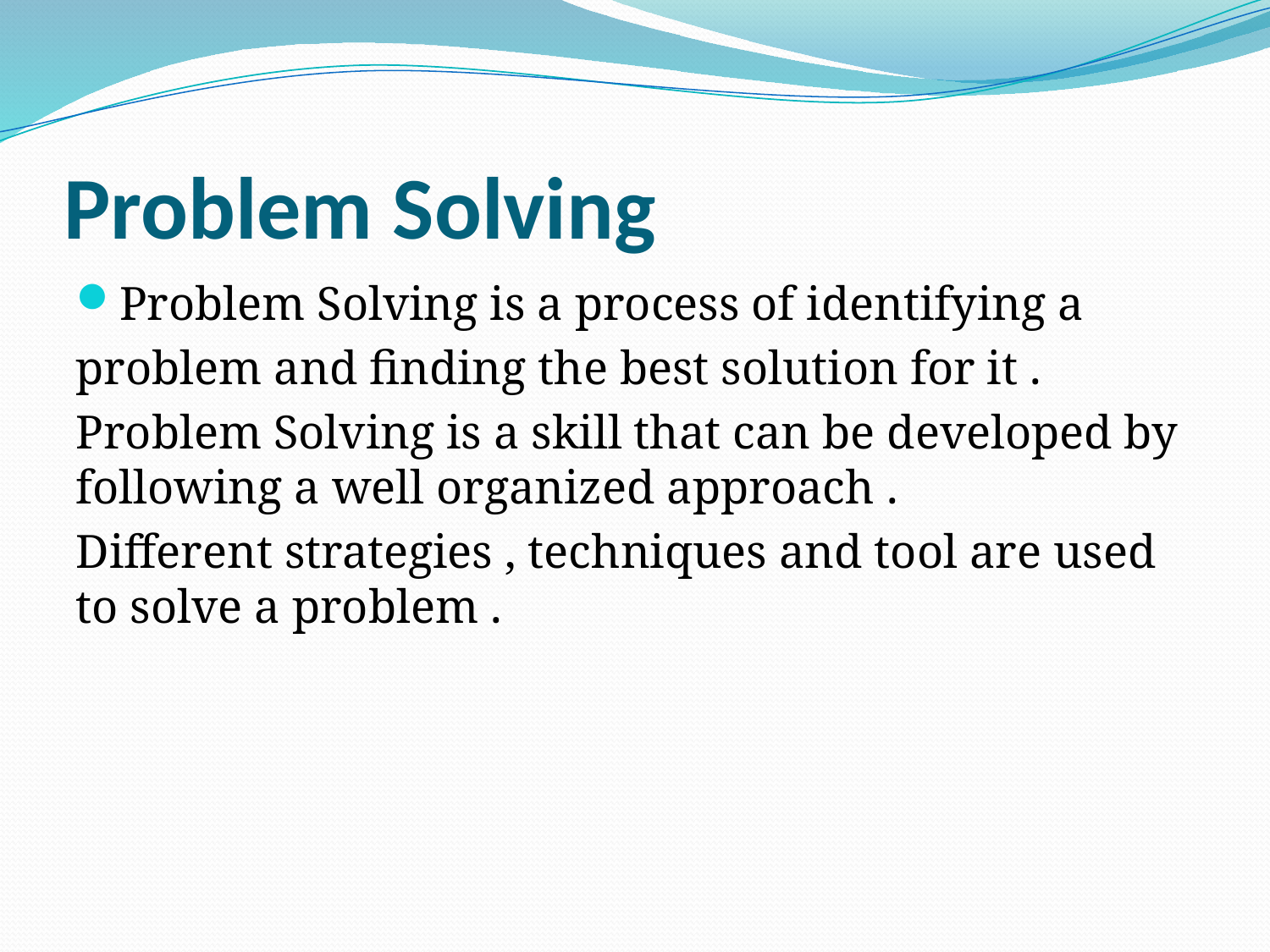

# Problem Solving
Problem Solving is a process of identifying a
problem and finding the best solution for it .
Problem Solving is a skill that can be developed by following a well organized approach .
Different strategies , techniques and tool are used to solve a problem .